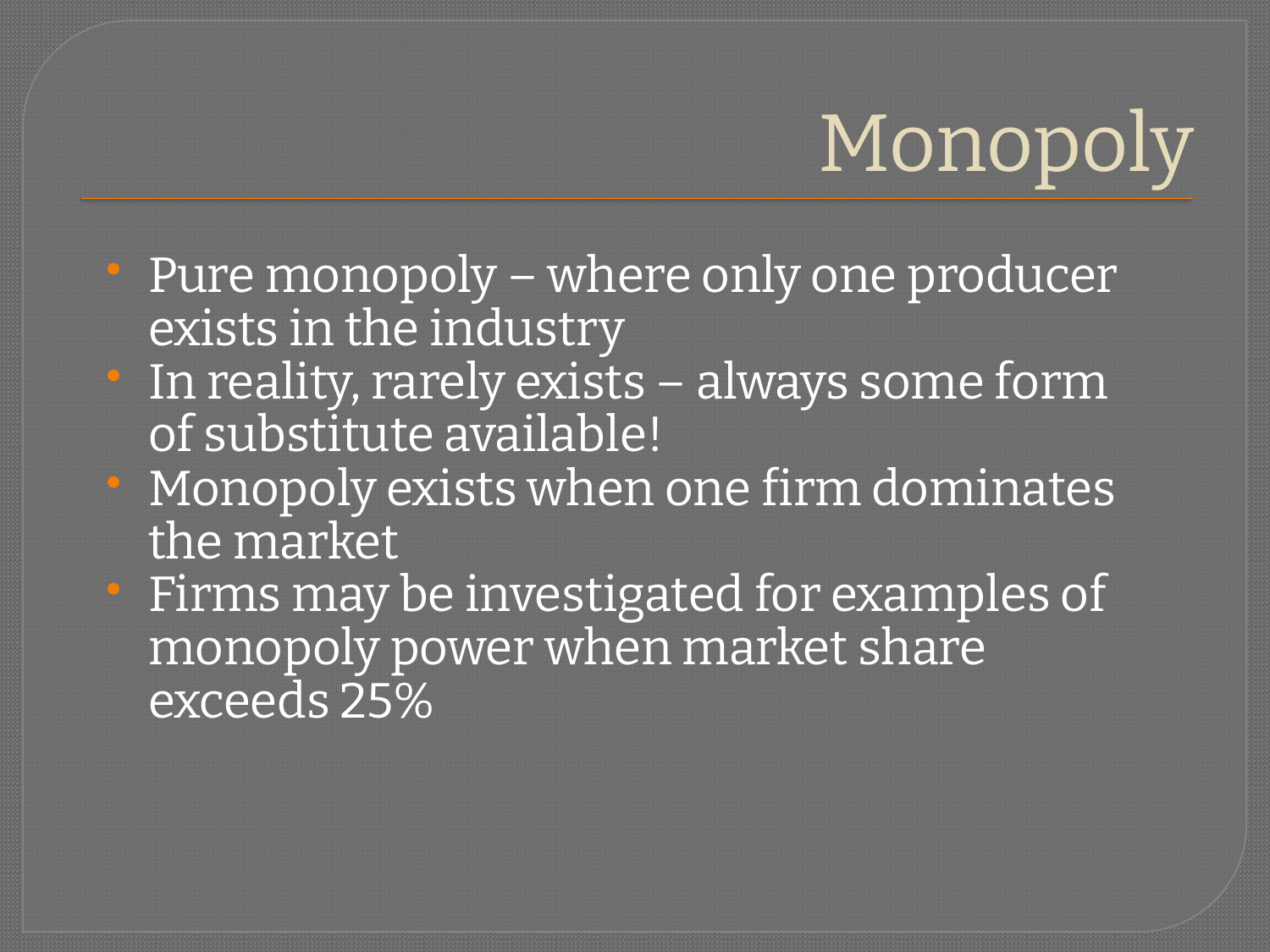

# Monopoly
Pure monopoly – where only one producer exists in the industry
In reality, rarely exists – always some form of substitute available!
Monopoly exists when one firm dominates the market
Firms may be investigated for examples of monopoly power when market share exceeds 25%